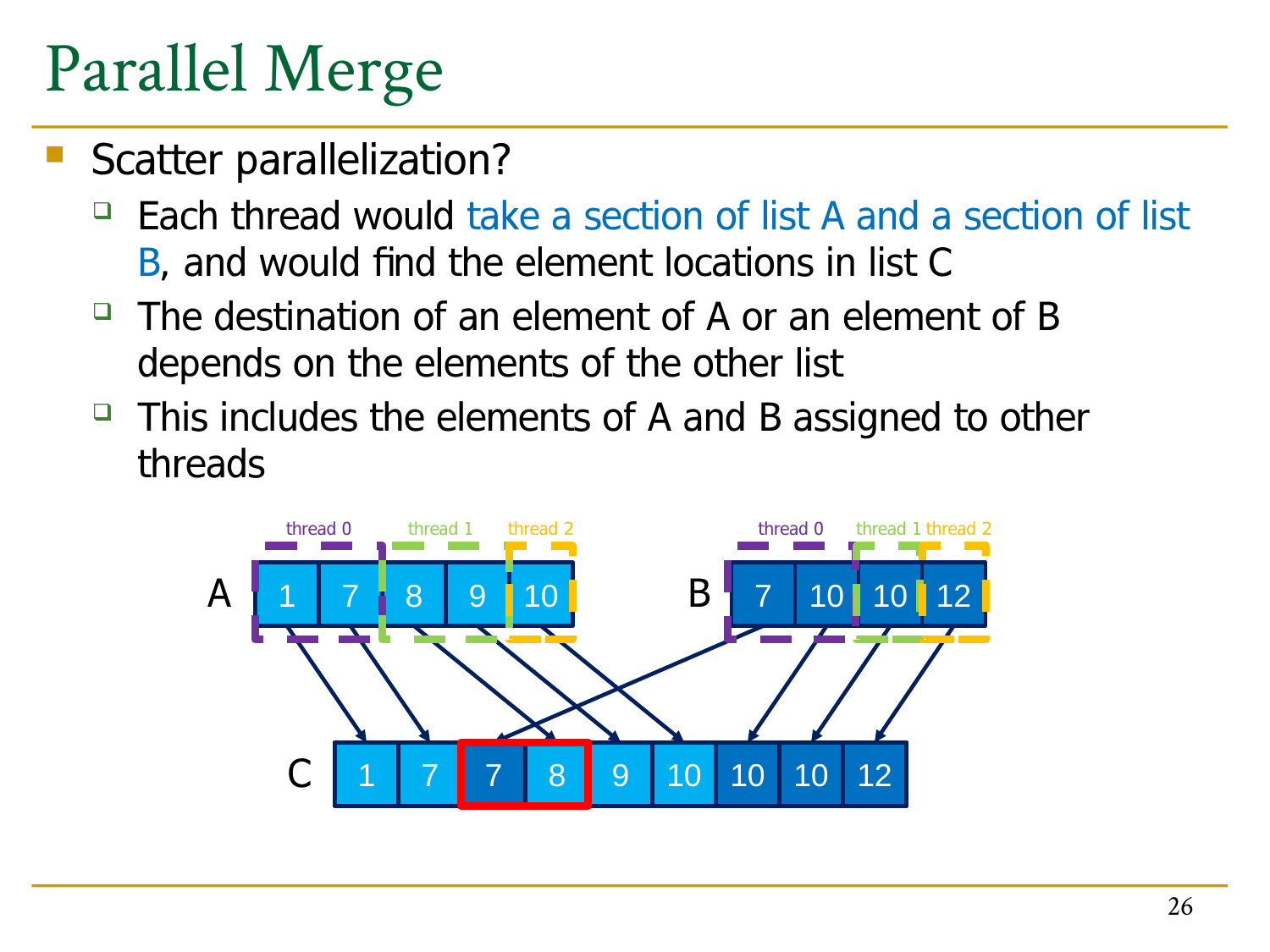

# Parallel Merge
Scatter parallelization?
Each thread would take a section of list A and a section of list B, and would find the element locations in list C
The destination of an element of A or an element of B depends on the elements of the other list
This includes the elements of A and B assigned to other threads
thread 0
thread 1
thread 2
thread 0
thread 1
thread 2

A
1
7
8
9
10
B
7
10
10
12
C
1
7
7
8
9
10
10
10
12
1
7
7
8
9
10
10
10
12

26